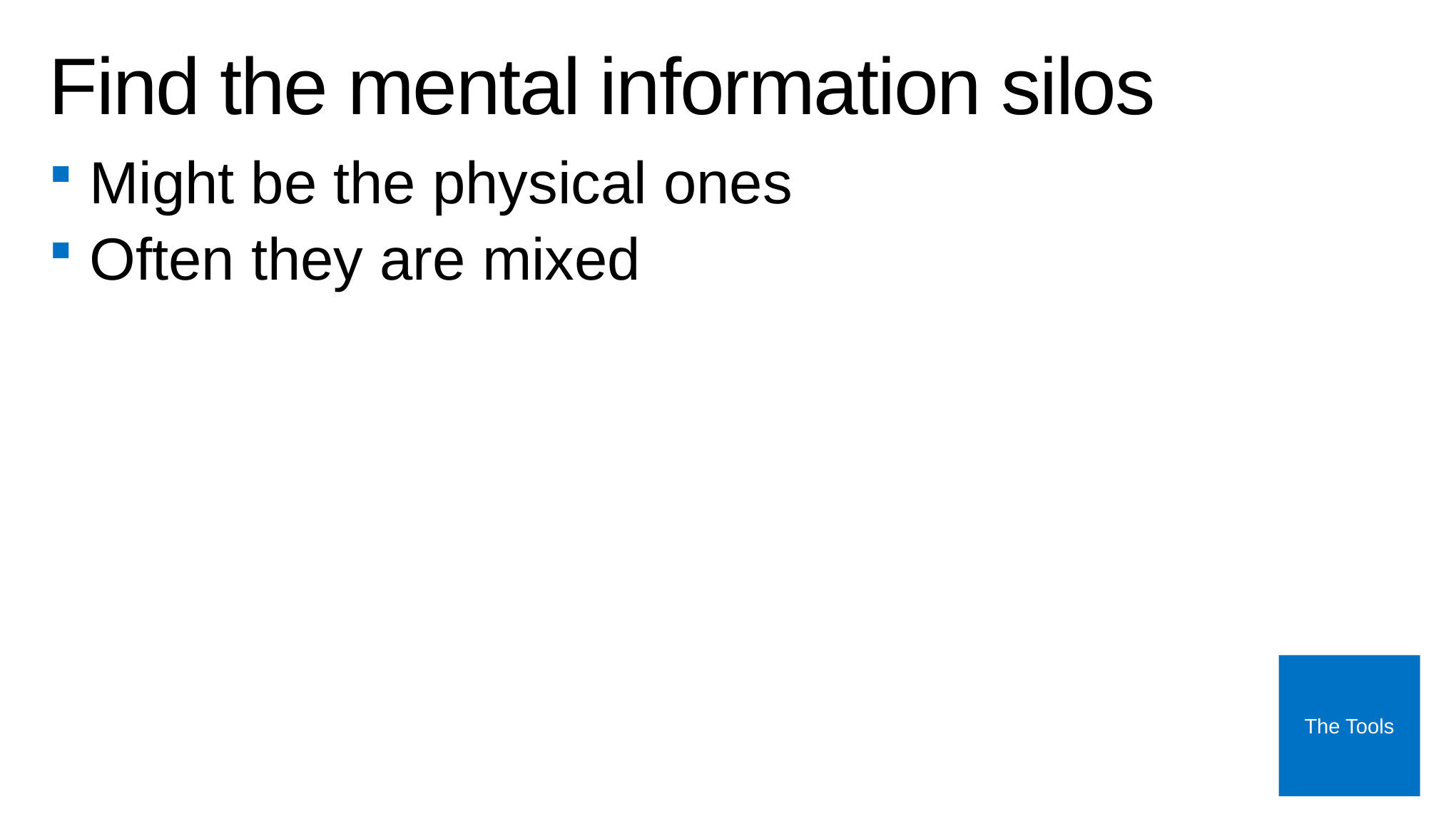

# Find the mental information silos
Might be the physical ones
Often they are mixed
The Tools